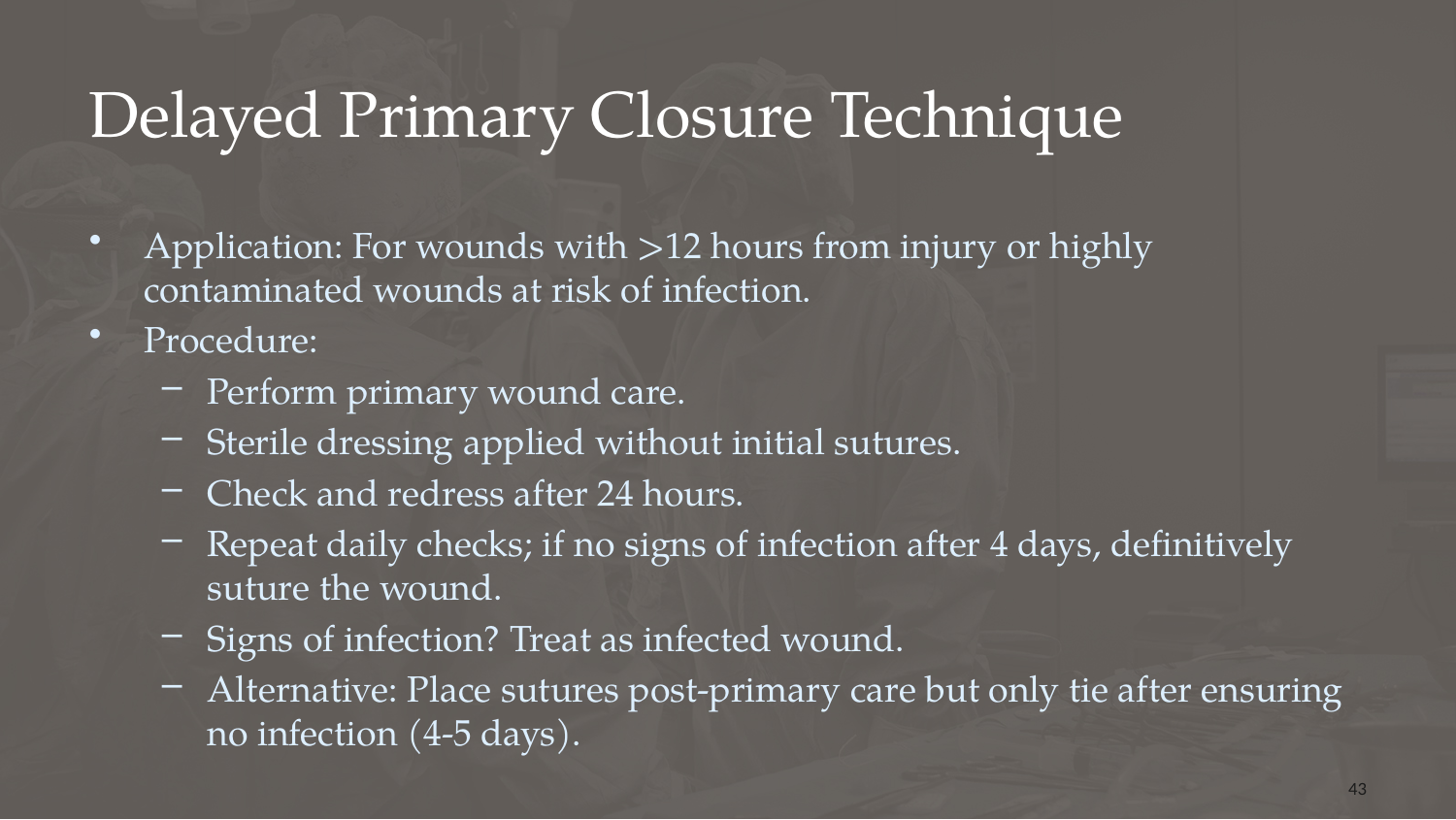

# Delayed Primary Closure Technique
Application: For wounds with >12 hours from injury or highly contaminated wounds at risk of infection.
Procedure:
Perform primary wound care.
Sterile dressing applied without initial sutures.
Check and redress after 24 hours.
Repeat daily checks; if no signs of infection after 4 days, definitively suture the wound.
Signs of infection? Treat as infected wound.
Alternative: Place sutures post-primary care but only tie after ensuring no infection (4-5 days).

43